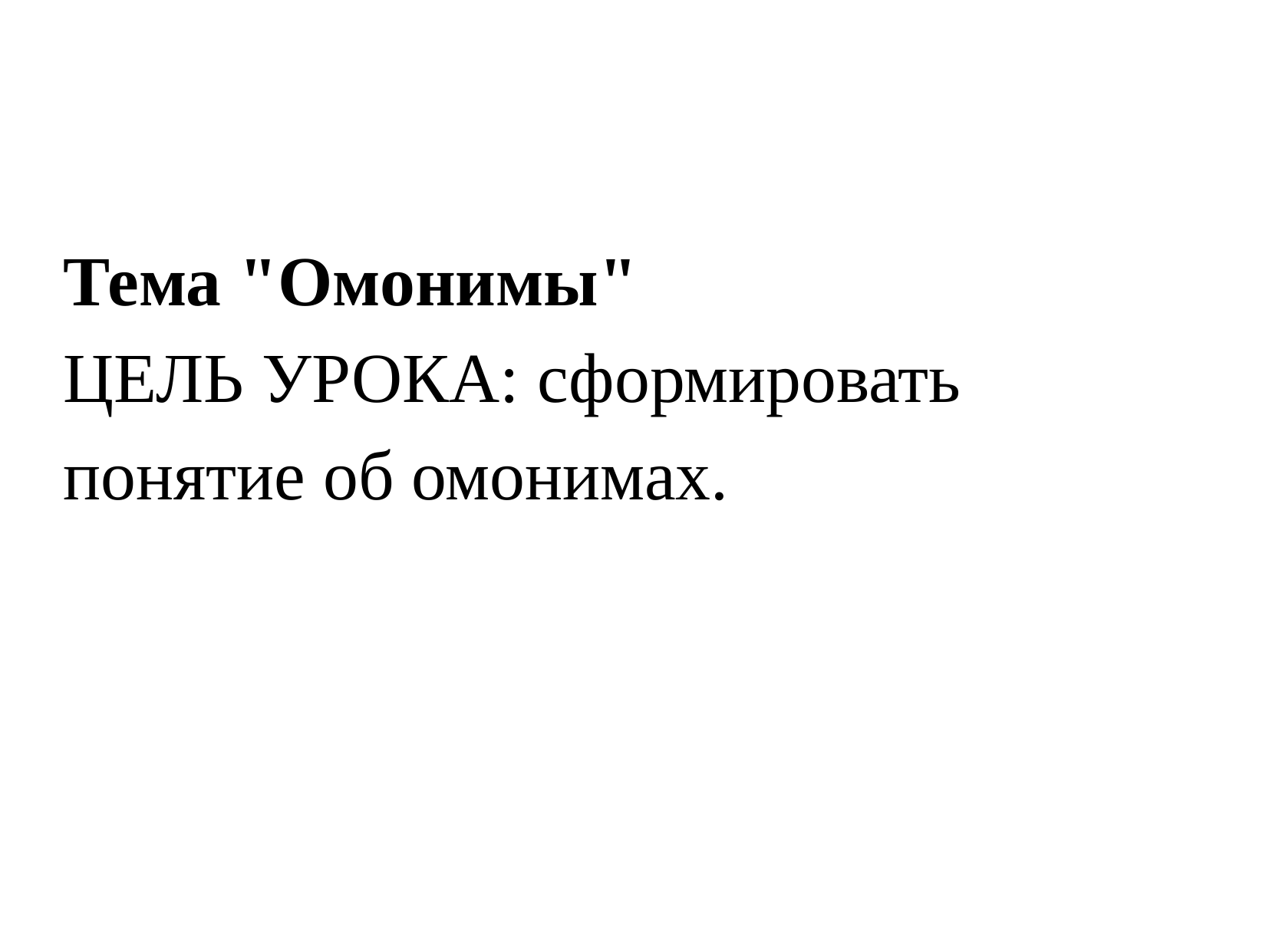

Тема "Омонимы"
ЦЕЛЬ УРОКА: сформировать понятие об омонимах.